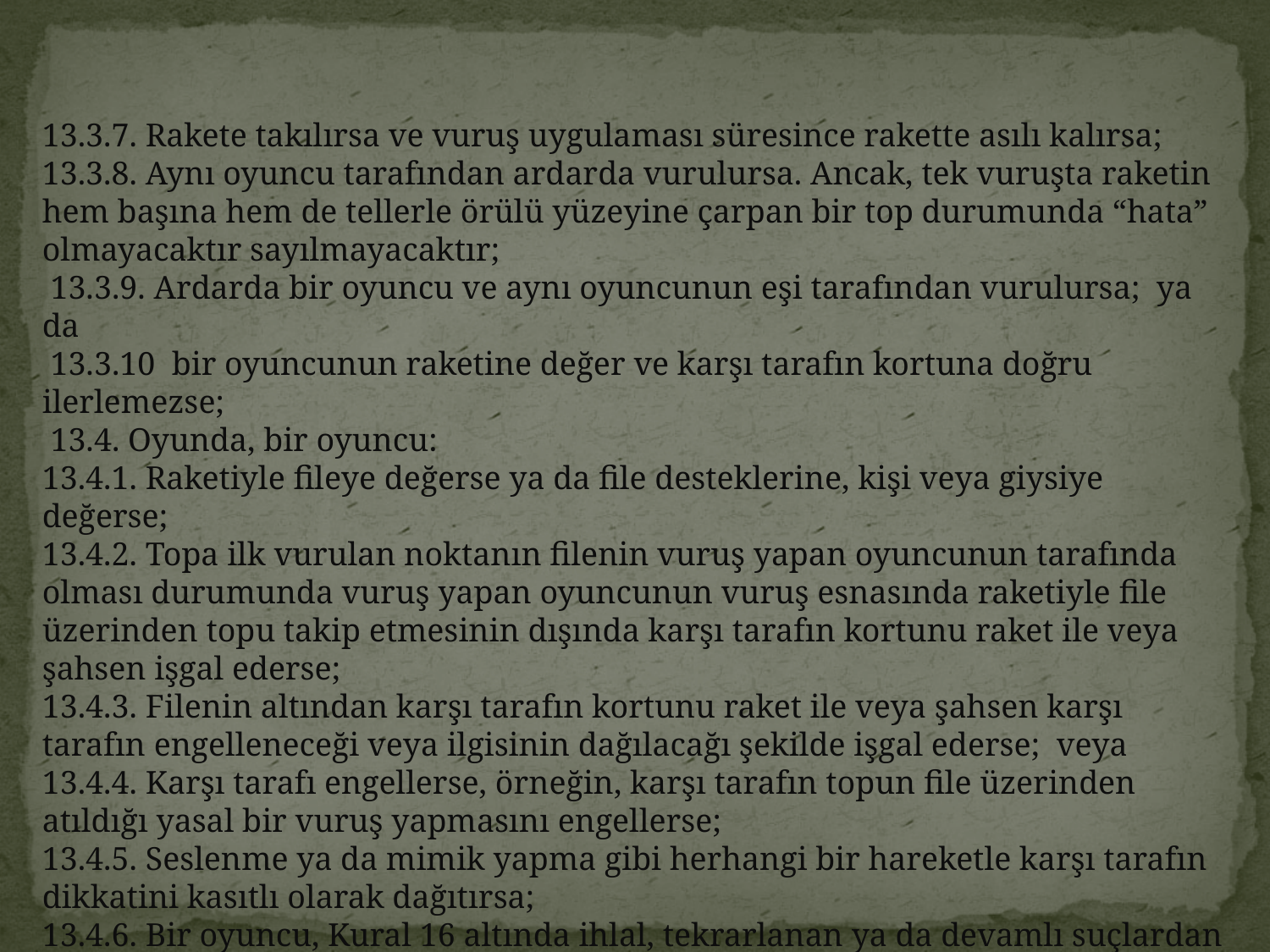

13.3.7. Rakete takılırsa ve vuruş uygulaması süresince rakette asılı kalırsa;
13.3.8. Aynı oyuncu tarafından ardarda vurulursa. Ancak, tek vuruşta raketin hem başına hem de tellerle örülü yüzeyine çarpan bir top durumunda “hata” olmayacaktır sayılmayacaktır;
 13.3.9. Ardarda bir oyuncu ve aynı oyuncunun eşi tarafından vurulursa;  ya da
 13.3.10  bir oyuncunun raketine değer ve karşı tarafın kortuna doğru ilerlemezse;
 13.4. Oyunda, bir oyuncu:
13.4.1. Raketiyle fileye değerse ya da file desteklerine, kişi veya giysiye değerse;
13.4.2. Topa ilk vurulan noktanın filenin vuruş yapan oyuncunun tarafında olması durumunda vuruş yapan oyuncunun vuruş esnasında raketiyle file üzerinden topu takip etmesinin dışında karşı tarafın kortunu raket ile veya şahsen işgal ederse;
13.4.3. Filenin altından karşı tarafın kortunu raket ile veya şahsen karşı tarafın engelleneceği veya ilgisinin dağılacağı şekilde işgal ederse;  veya
13.4.4. Karşı tarafı engellerse, örneğin, karşı tarafın topun file üzerinden atıldığı yasal bir vuruş yapmasını engellerse;
13.4.5. Seslenme ya da mimik yapma gibi herhangi bir hareketle karşı tarafın dikkatini kasıtlı olarak dağıtırsa;
13.4.6. Bir oyuncu, Kural 16 altında ihlal, tekrarlanan ya da devamlı suçlardan suçlu bulunduğunda meydana gelecektir.